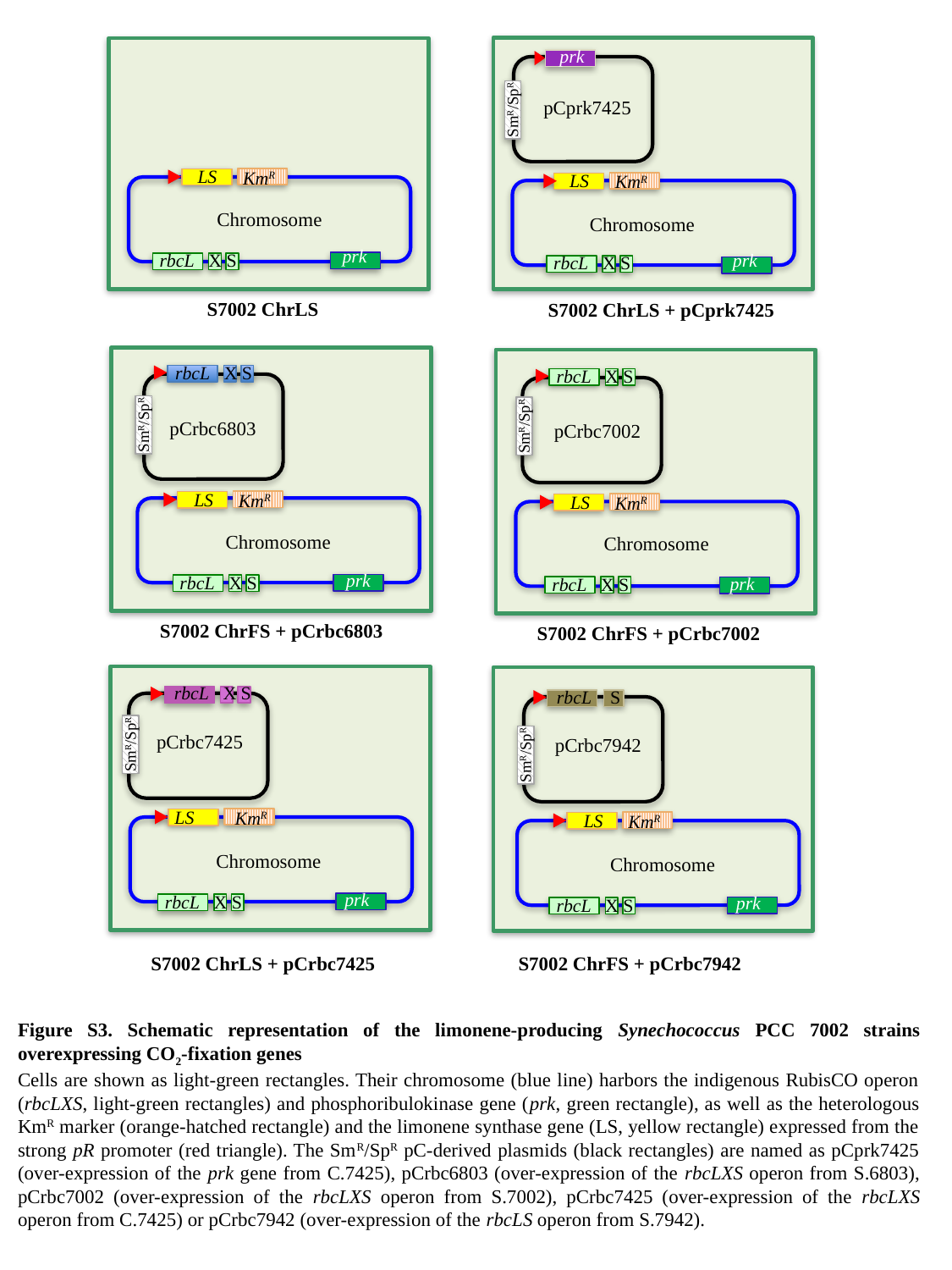

prk

SmR/SpR

pCprk7425
LS
KmR
LS
KmR

Chromosome
Chromosome
prk
 prk
rbcL   X S
rbcL   X S

S7002 ChrLS
S7002 ChrLS + pCprk7425

rbcL   X S

rbcL   X S

SmR/SpR

SmR/SpR

pCrbc6803
pCrbc7002
LS
KmR
LS
KmR

Chromosome
Chromosome
prk
rbcL   X S
prk
rbcL   X S

S7002 ChrFS + pCrbc6803
S7002 ChrFS + pCrbc7002

rbcL   X S
    rbcL    S

SmR/SpR

SmR/SpR

pCrbc7425
pCrbc7942
LS
KmR
LS
KmR

Chromosome
Chromosome
prk
rbcL   X S
prk
rbcL   X S

S7002 ChrLS + pCrbc7425
S7002 ChrFS + pCrbc7942
Figure S3. Schematic representation of the limonene-producing Synechococcus PCC 7002 strains overexpressing CO2-fixation genes
Cells are shown as light-green rectangles. Their chromosome (blue line) harbors the indigenous RubisCO operon (rbcLXS, light-green rectangles) and phosphoribulokinase gene (prk, green rectangle), as well as the heterologous KmR marker (orange-hatched rectangle) and the limonene synthase gene (LS, yellow rectangle) expressed from the strong pR promoter (red triangle). The SmR/SpR pC-derived plasmids (black rectangles) are named as pCprk7425 (over-expression of the prk gene from C.7425), pCrbc6803 (over-expression of the rbcLXS operon from S.6803), pCrbc7002 (over-expression of the rbcLXS operon from S.7002), pCrbc7425 (over-expression of the rbcLXS operon from C.7425) or pCrbc7942 (over-expression of the rbcLS operon from S.7942).